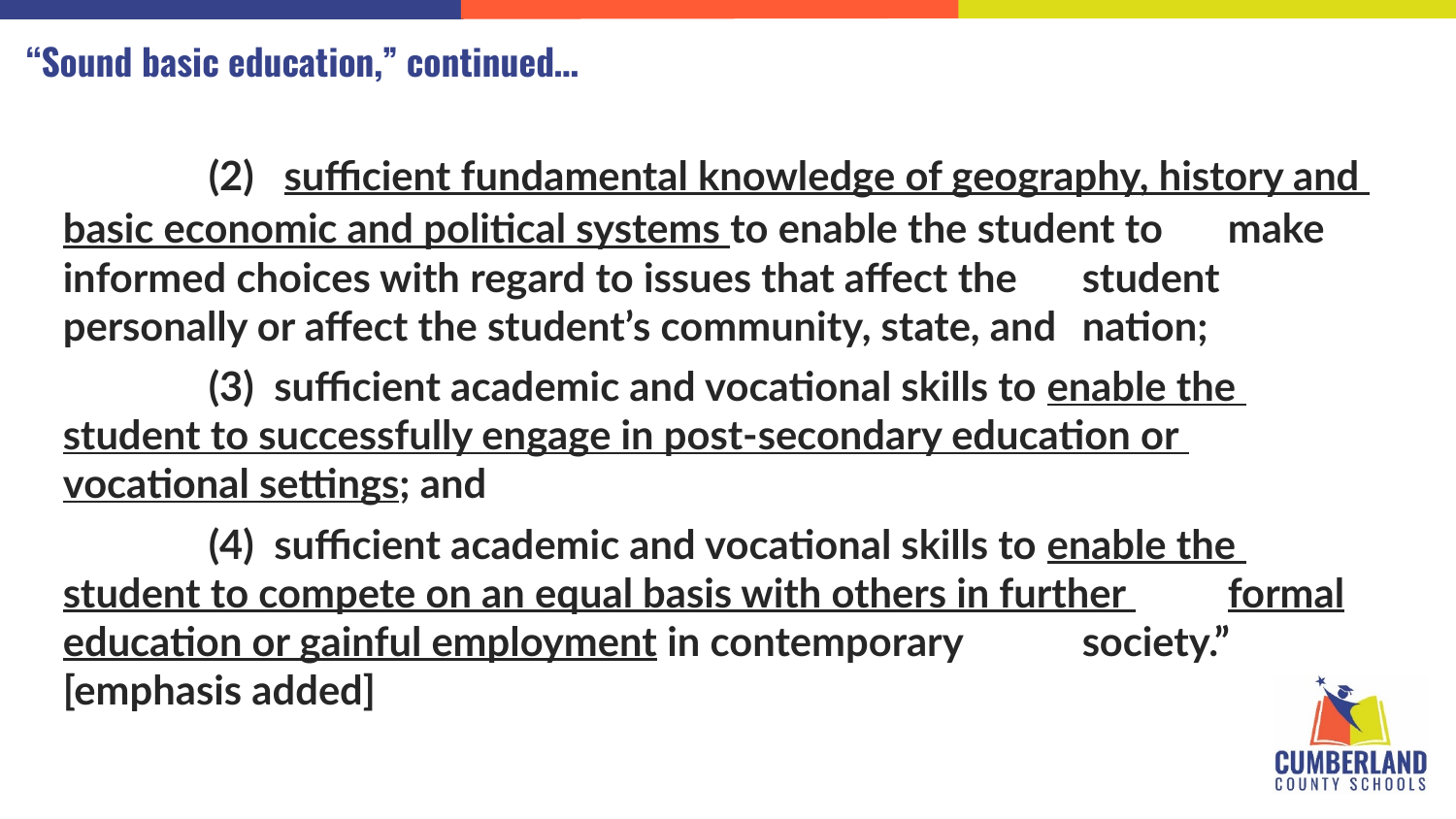

# “Sound basic education,” continued…
	(2)   sufficient fundamental knowledge of geography, history and 	basic economic and political systems to enable the student to 	make informed choices with regard to issues that affect the 	student personally or affect the student’s community, state, and 	nation;
	(3)  sufficient academic and vocational skills to enable the 	student to successfully engage in post-secondary education or 	vocational settings; and
	(4)  sufficient academic and vocational skills to enable the 	student to compete on an equal basis with others in further 	formal education or gainful employment in contemporary 	society.” [emphasis added]